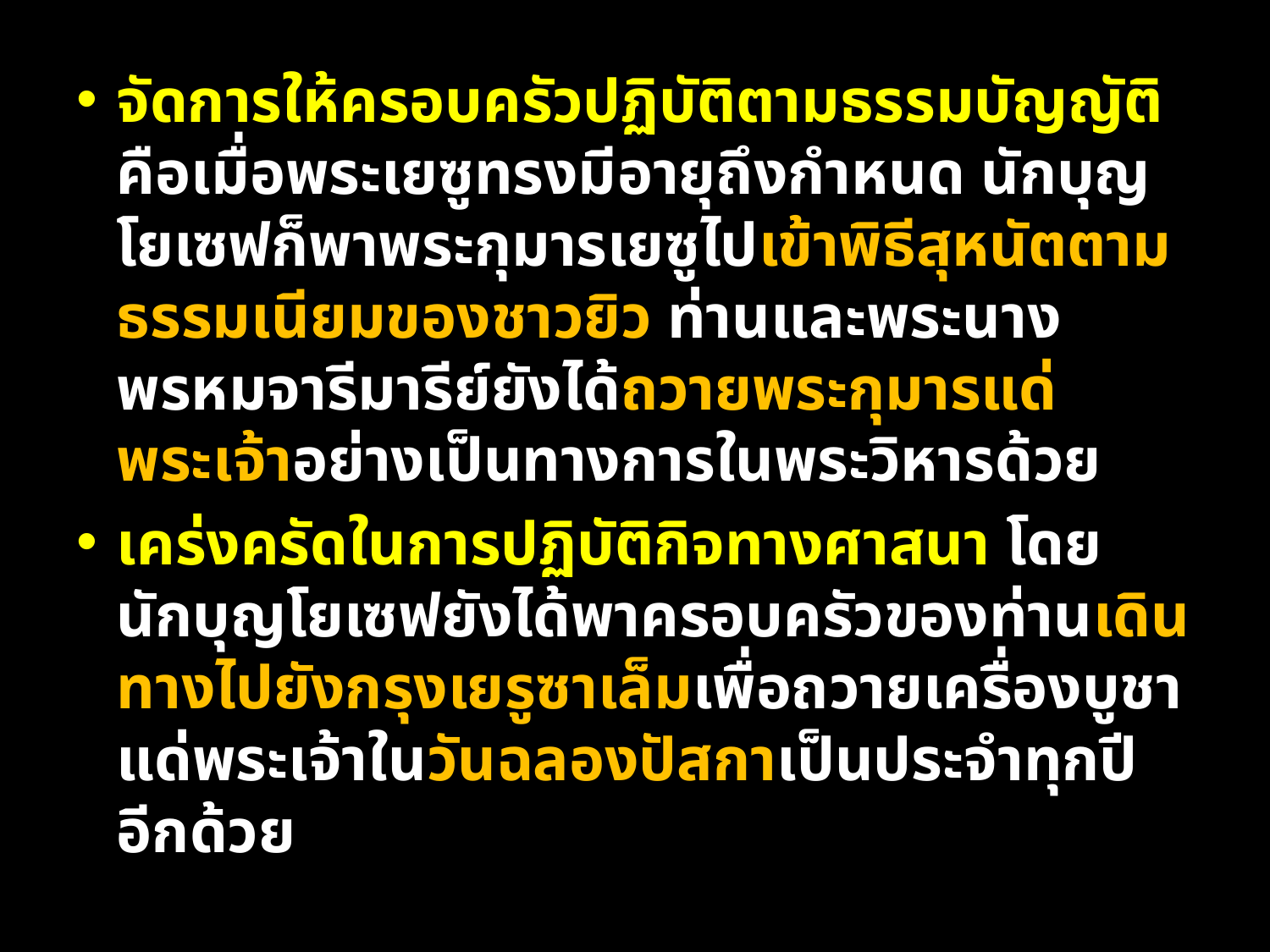

จัดการให้ครอบครัวปฏิบัติตามธรรมบัญญัติ คือเมื่อพระเยซูทรงมีอายุถึงกำหนด นักบุญโยเซฟก็พาพระกุมารเยซูไปเข้าพิธีสุหนัตตามธรรมเนียมของชาวยิว ท่านและพระนางพรหมจารีมารีย์ยังได้ถวายพระกุมารแด่พระเจ้าอย่างเป็นทางการในพระวิหารด้วย
เคร่งครัดในการปฏิบัติกิจทางศาสนา โดยนักบุญโยเซฟยังได้พาครอบครัวของท่านเดินทางไปยังกรุงเยรูซาเล็มเพื่อถวายเครื่องบูชาแด่พระเจ้าในวันฉลองปัสกาเป็นประจำทุกปีอีกด้วย